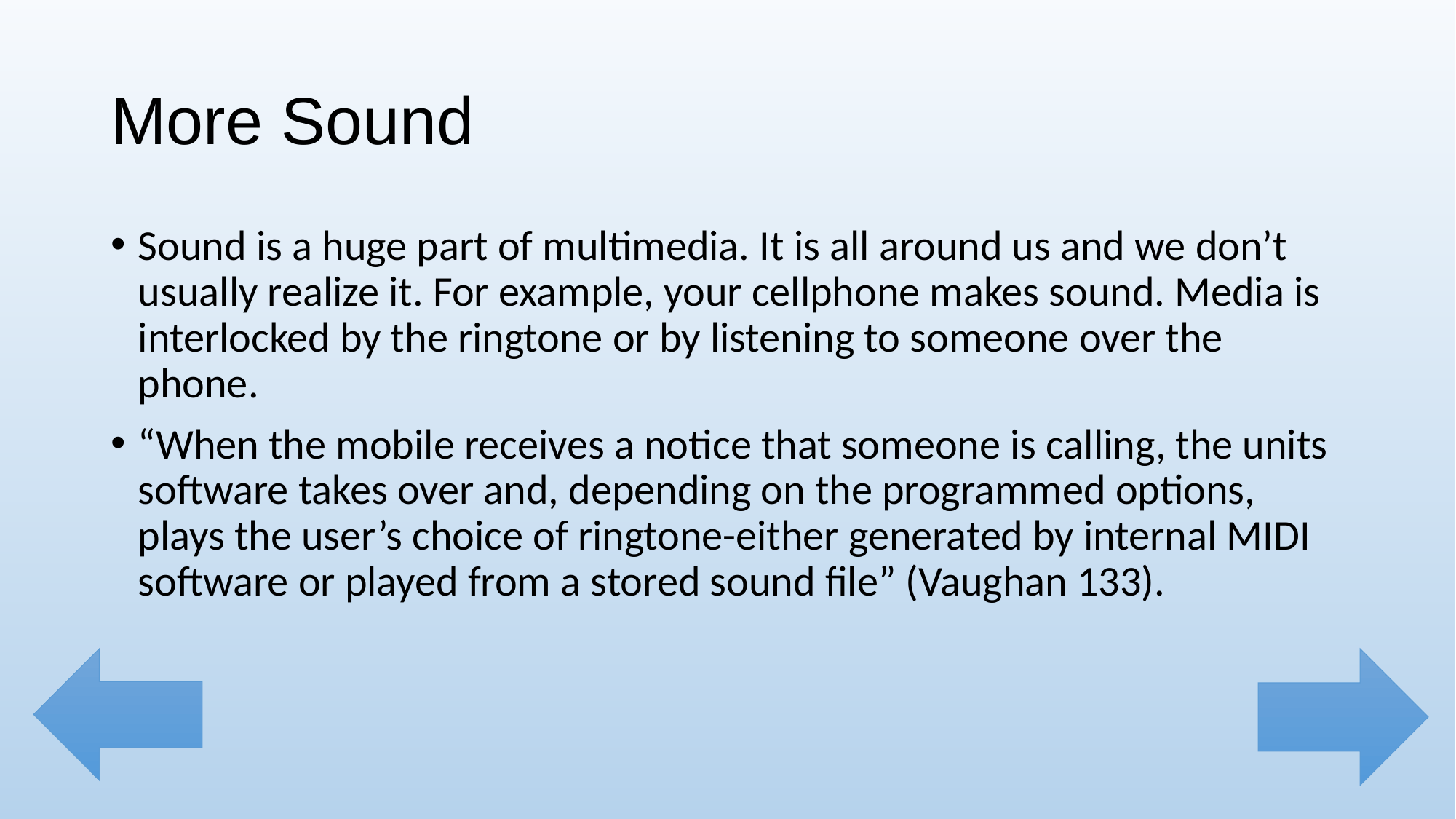

# More Sound
Sound is a huge part of multimedia. It is all around us and we don’t usually realize it. For example, your cellphone makes sound. Media is interlocked by the ringtone or by listening to someone over the phone.
“When the mobile receives a notice that someone is calling, the units software takes over and, depending on the programmed options, plays the user’s choice of ringtone-either generated by internal MIDI software or played from a stored sound file” (Vaughan 133).